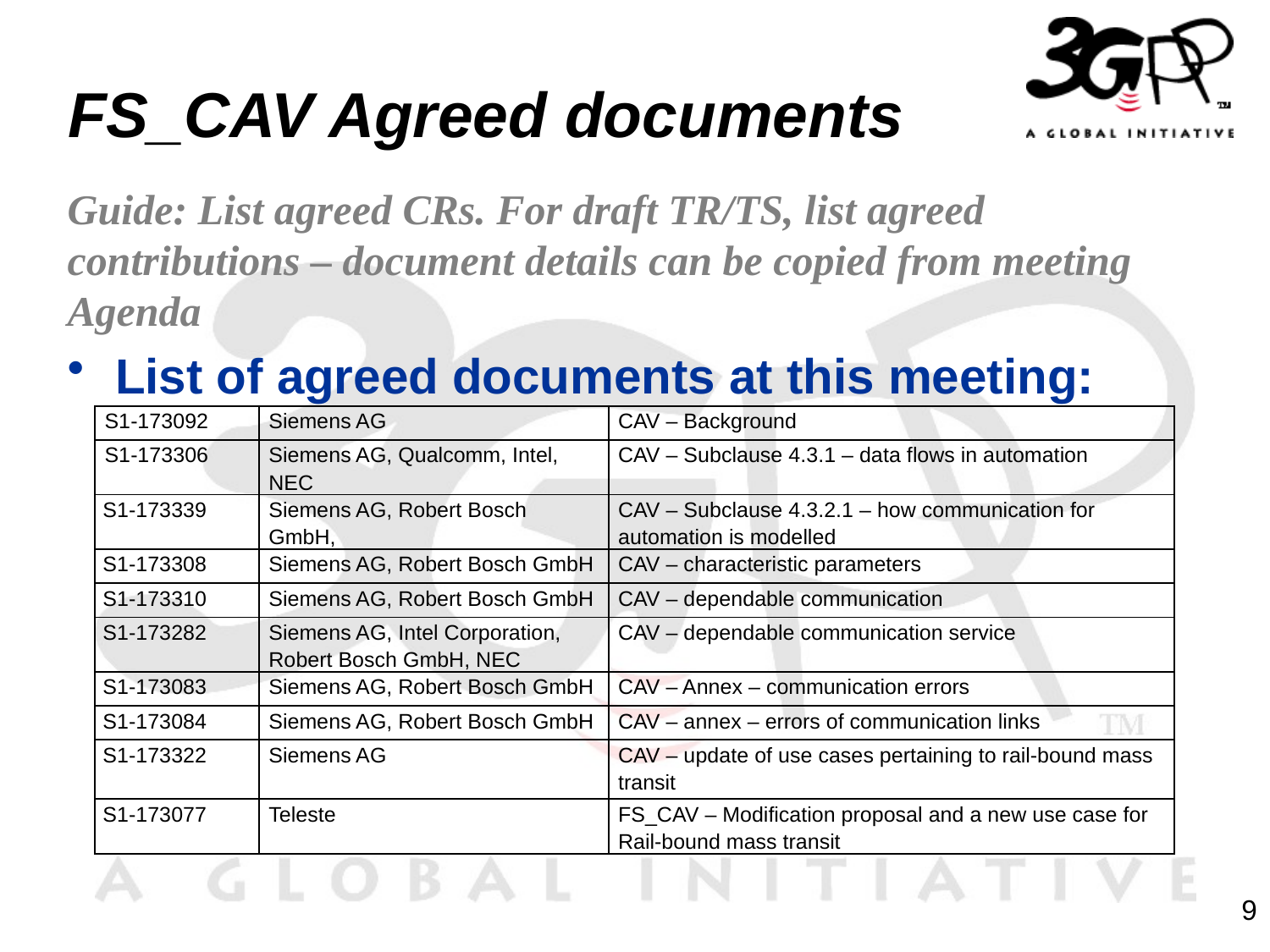

# FS_CAV Agreed documents
Guide: List agreed CRs. For draft TR/TS, list agreed contributions – document details can be copied from meeting Agenda
List of agreed documents at this meeting:

| S1-173092 | Siemens AG | CAV – Background |
| --- | --- | --- |
| S1-173306 | Siemens AG, Qualcomm, Intel, NEC | CAV – Subclause 4.3.1 – data flows in automation |
| S1-173339 | Siemens AG, Robert Bosch GmbH, | CAV – Subclause 4.3.2.1 – how communication for automation is modelled |
| S1-173308 | Siemens AG, Robert Bosch GmbH | CAV – characteristic parameters |
| S1-173310 | Siemens AG, Robert Bosch GmbH | CAV – dependable communication |
| S1-173282 | Siemens AG, Intel Corporation, Robert Bosch GmbH, NEC | CAV – dependable communication service |
| S1-173083 | Siemens AG, Robert Bosch GmbH | CAV – Annex – communication errors |
| S1-173084 | Siemens AG, Robert Bosch GmbH | CAV – annex – errors of communication links |
| S1-173322 | Siemens AG | CAV – update of use cases pertaining to rail-bound mass transit |
| S1-173077 | Teleste | FS\_CAV – Modification proposal and a new use case for Rail-bound mass transit |
9